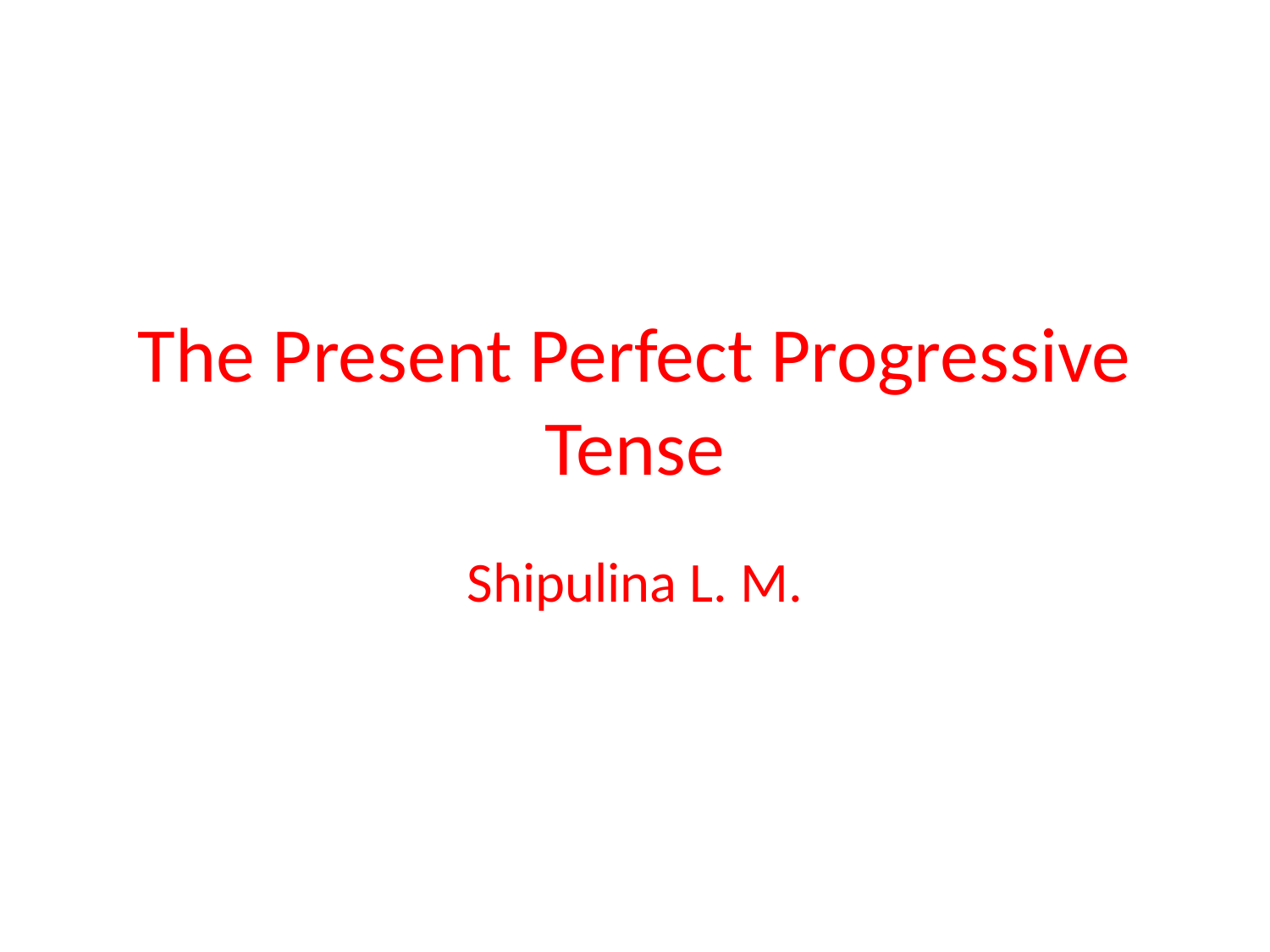

# The Present Perfect Progressive Tense
Shipulina L. M.